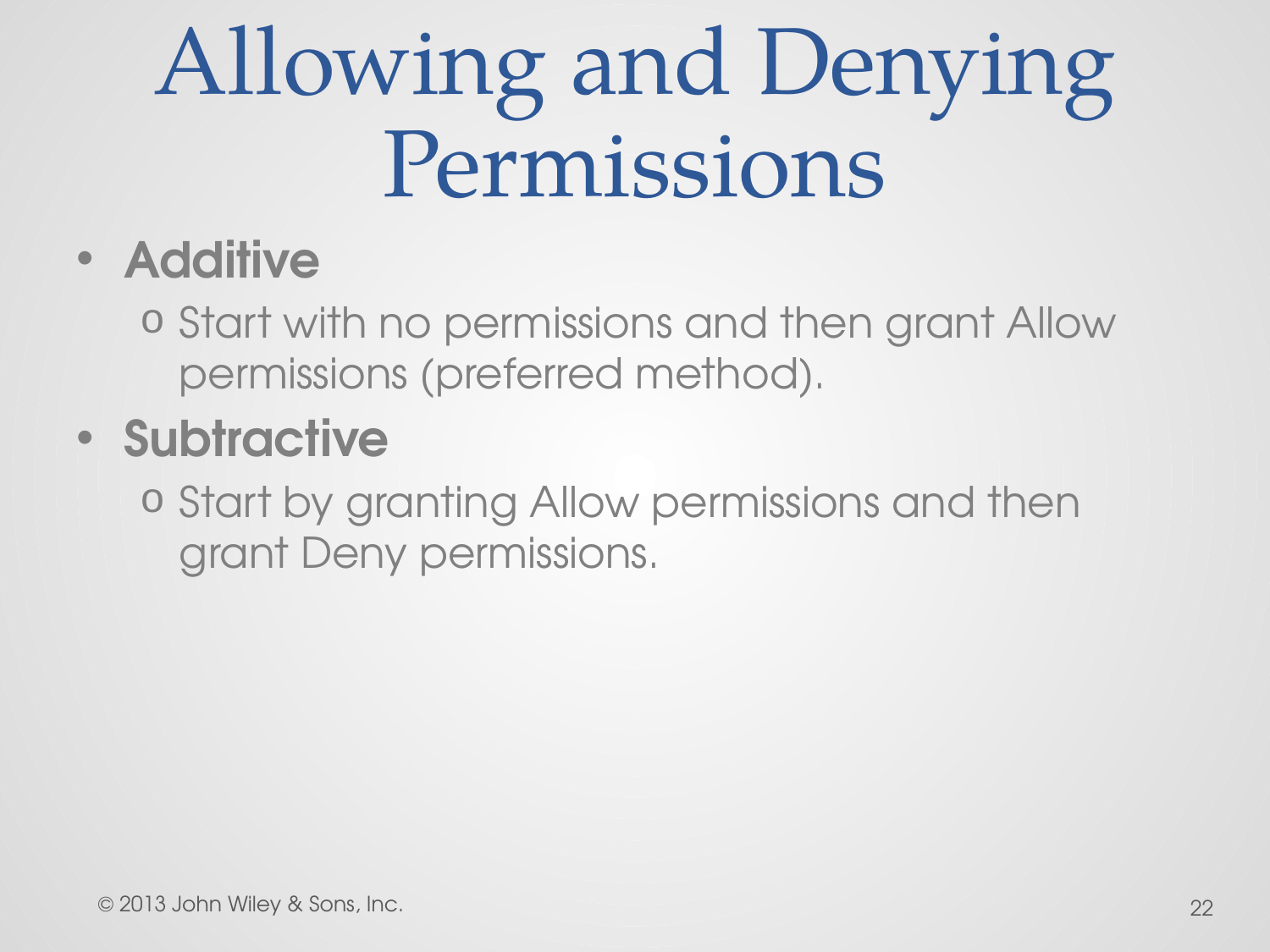

# Allowing and Denying Permissions
Additive
Start with no permissions and then grant Allow permissions (preferred method).
Subtractive
Start by granting Allow permissions and then grant Deny permissions.

© 2013 John Wiley & Sons, Inc.
22